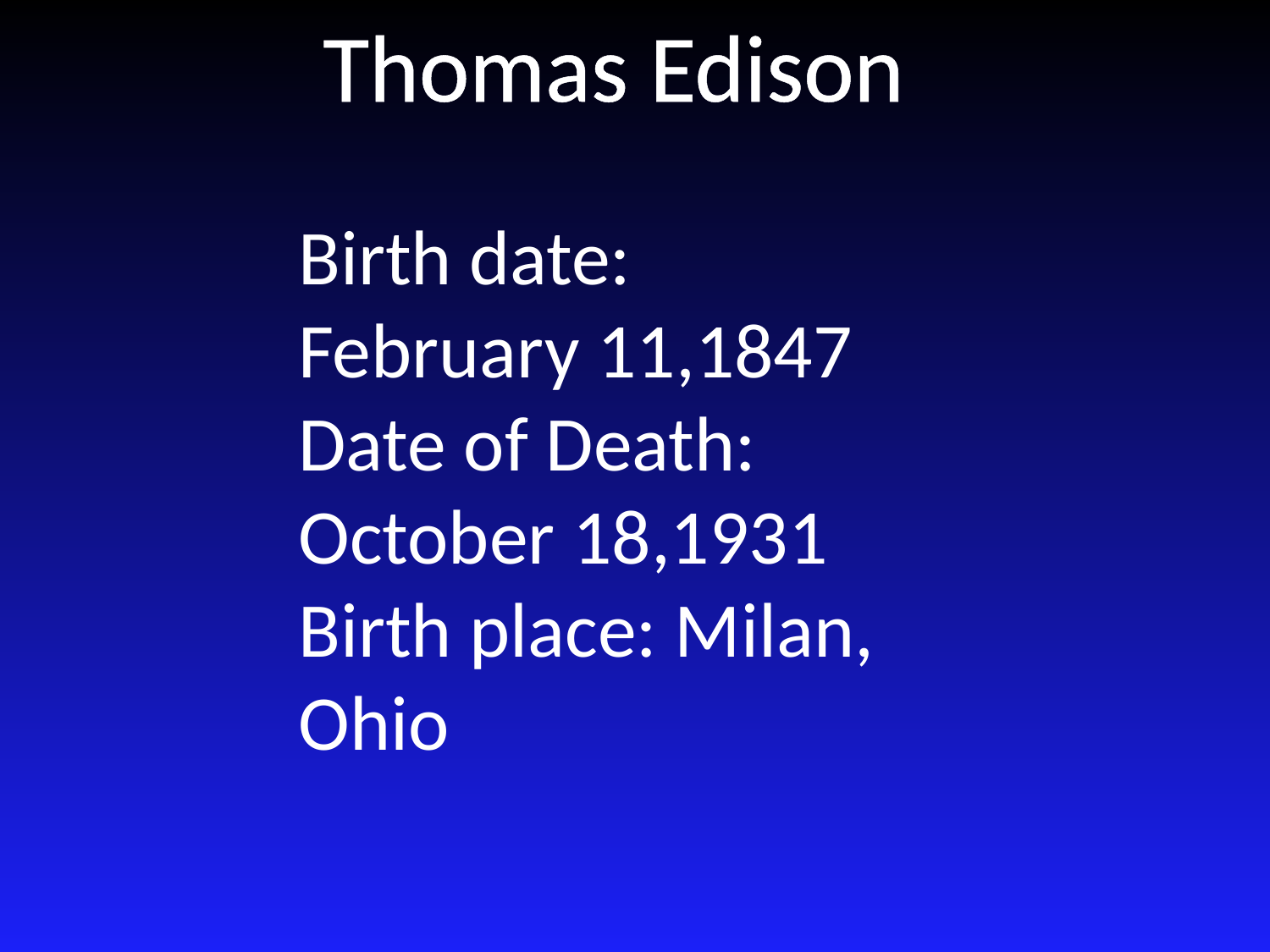

Thomas Edison

Birth date:  February 11,1847
Date of Death: October 18,1931
Birth place: Milan, Ohio